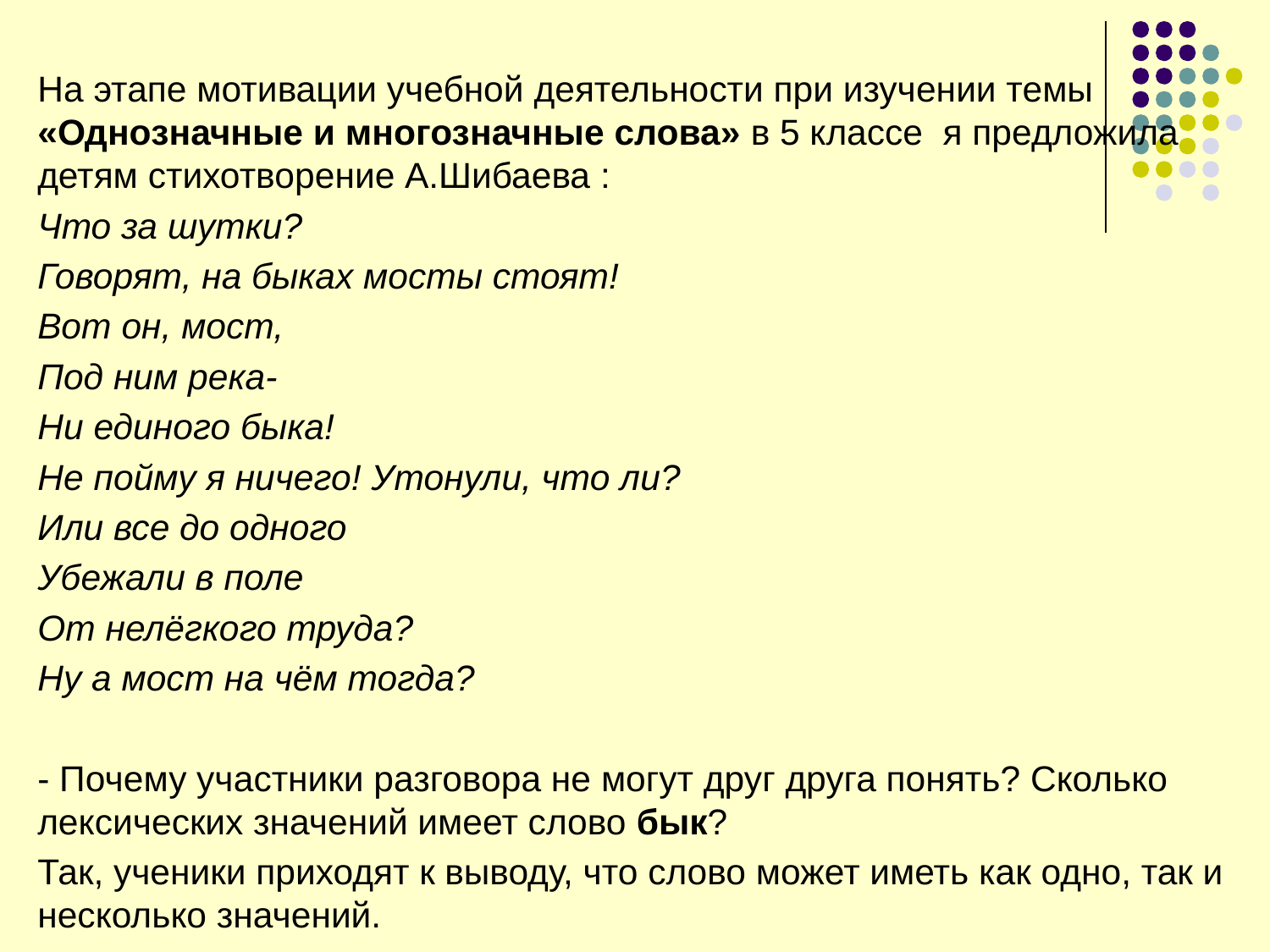

На этапе мотивации учебной деятельности при изучении темы «Однозначные и многозначные слова» в 5 классе  я предложила детям стихотворение А.Шибаева :
Что за шутки?
Говорят, на быках мосты стоят!
Вот он, мост,
Под ним река-
Ни единого быка!
Не пойму я ничего! Утонули, что ли?
Или все до одного
Убежали в поле
От нелёгкого труда?
Ну а мост на чём тогда?

- Почему участники разговора не могут друг друга понять? Сколько лексических значений имеет слово бык?
Так, ученики приходят к выводу, что слово может иметь как одно, так и несколько значений.